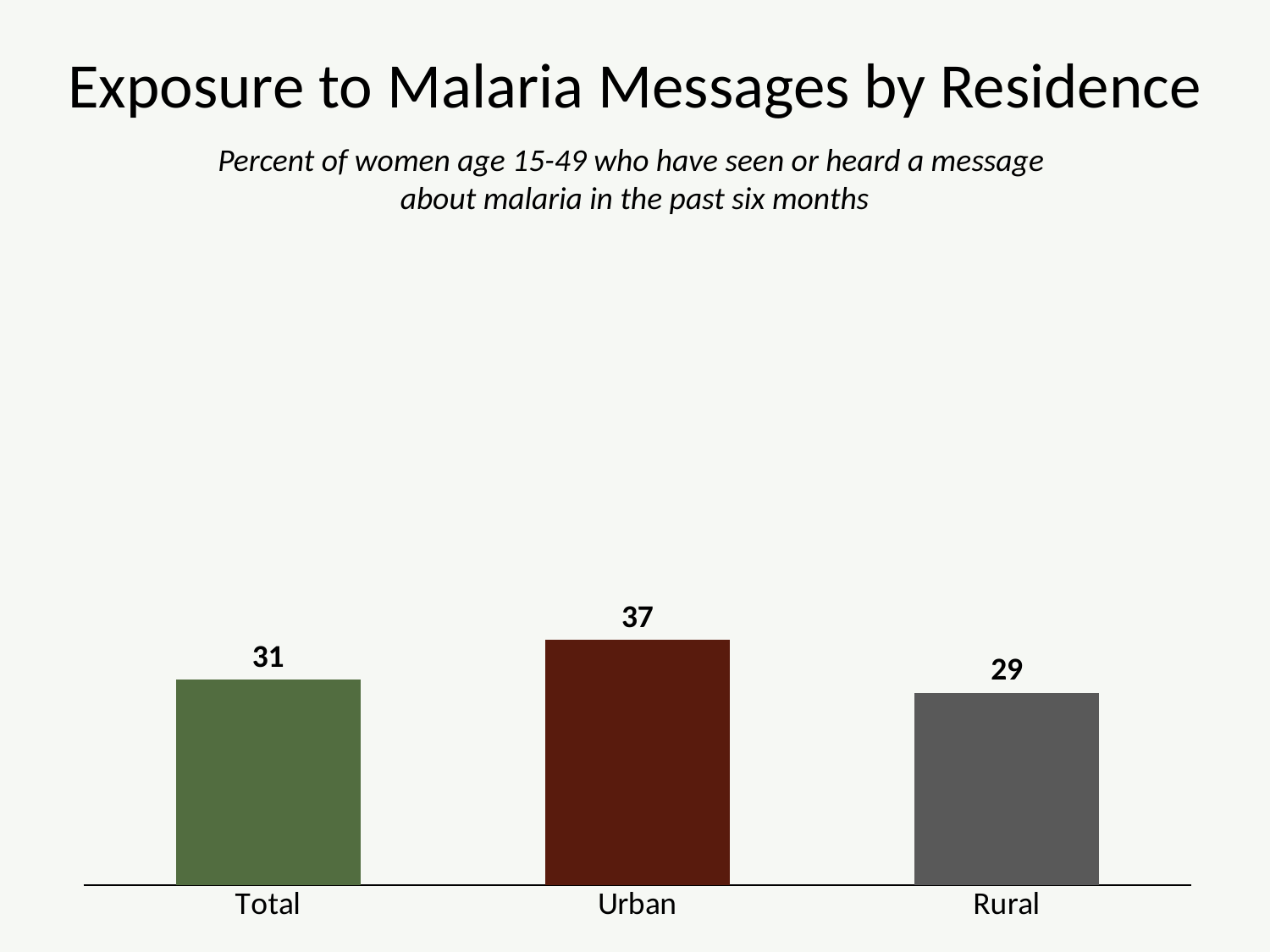

# Exposure to Malaria Messages by Residence
Percent of women age 15-49 who have seen or heard a message
about malaria in the past six months

### Chart

| Category | Series 1 |
|---|---|
| Total | 31.0 |
| Urban | 37.0 |
| Rural | 29.0 |